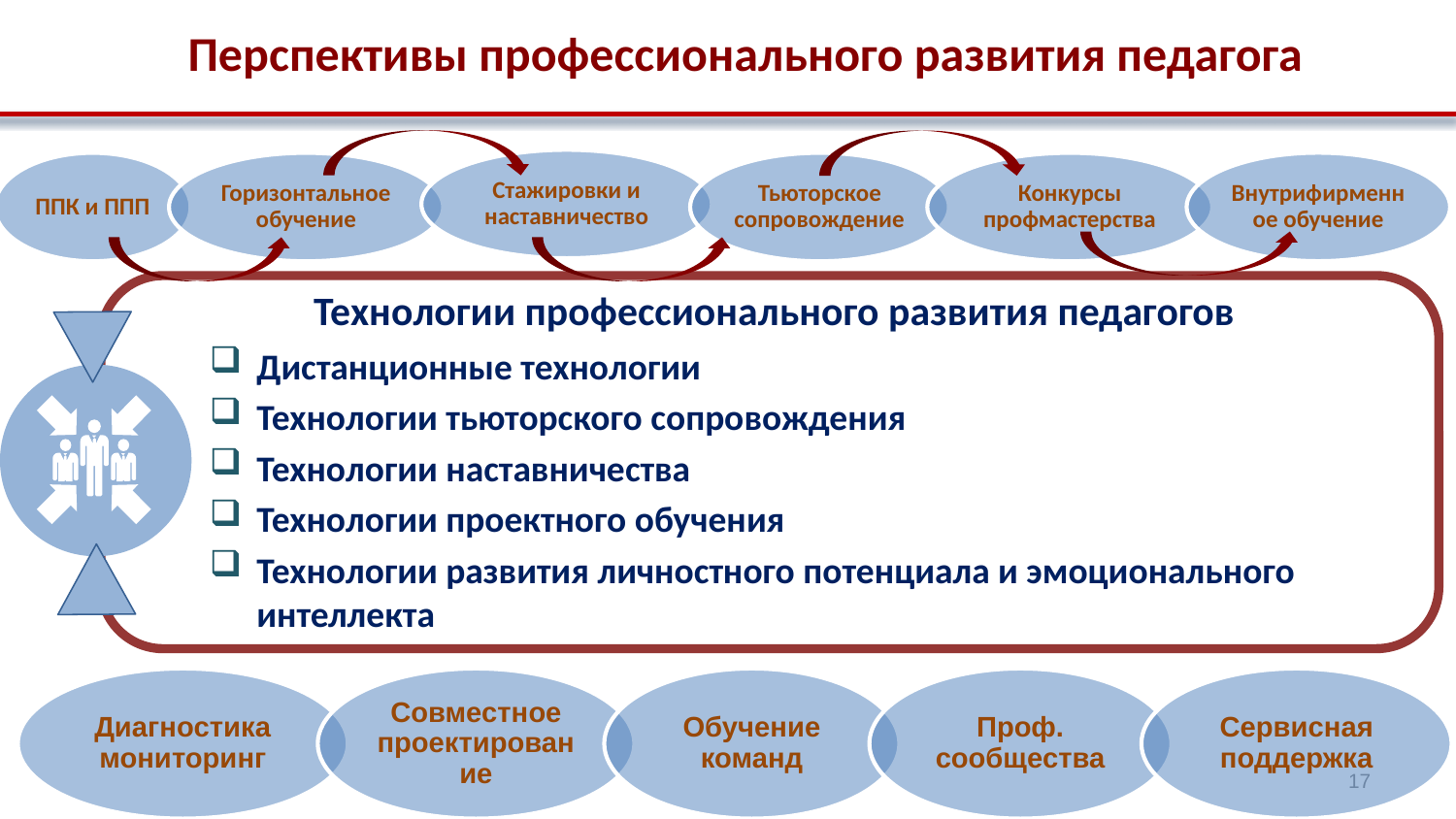

# Перспективы профессионального развития педагога

ППК и ППП
Горизонтальное обучение
Стажировки и наставничество
Тьюторское сопровождение
Конкурсы профмастерства
Внутрифирменное обучение

Технологии профессионального развития педагогов

Дистанционные технологии
Технологии тьюторского сопровождения
Технологии наставничества
Технологии проектного обучения
Технологии развития личностного потенциала и эмоционального интеллекта

Диагностика мониторинг
Совместное проектирование
Обучение команд
Проф. сообщества
Сервисная поддержка
17